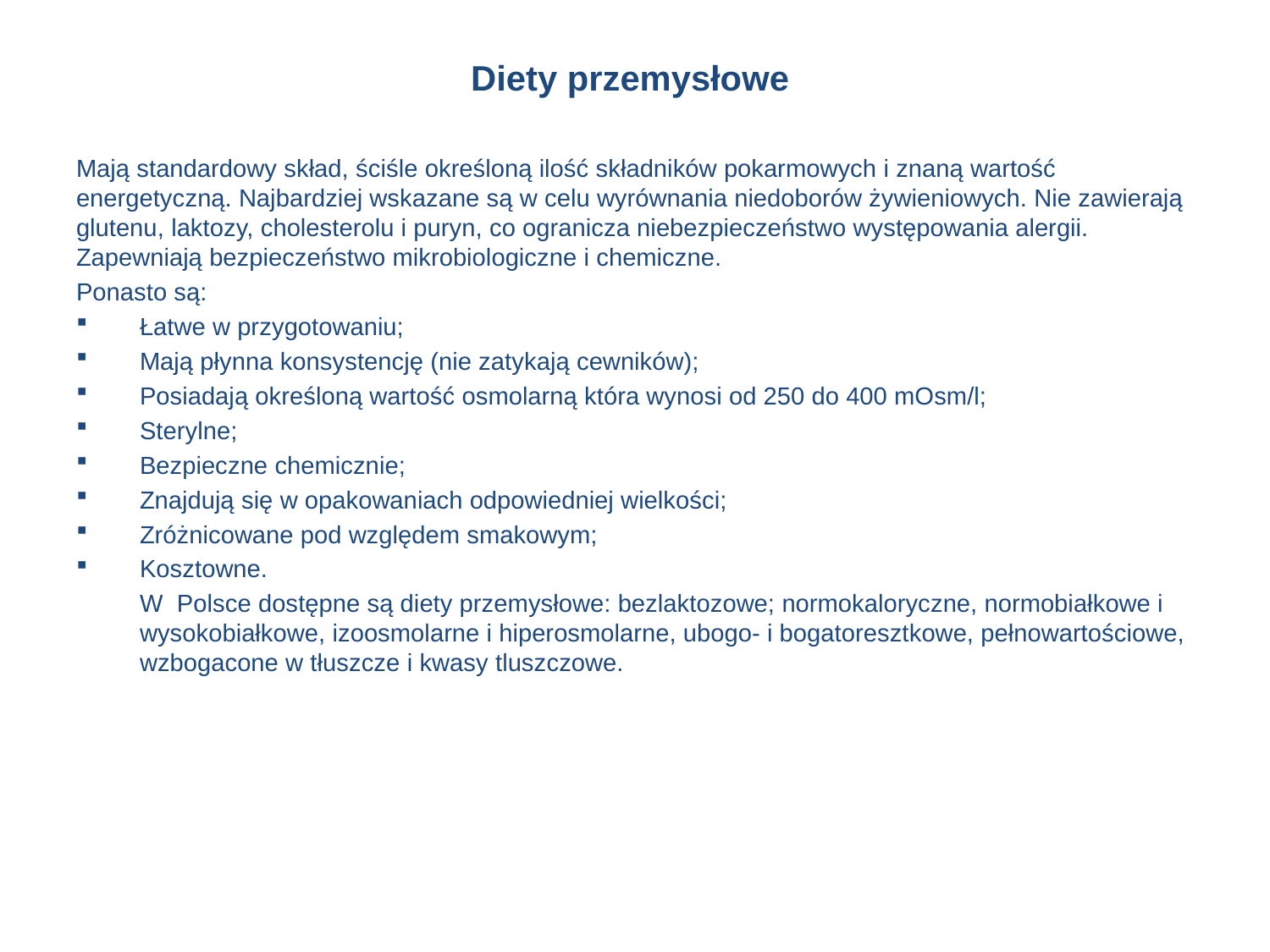

# Diety przemysłowe
Mają standardowy skład, ściśle określoną ilość składników pokarmowych i znaną wartość energetyczną. Najbardziej wskazane są w celu wyrównania niedoborów żywieniowych. Nie zawierają glutenu, laktozy, cholesterolu i puryn, co ogranicza niebezpieczeństwo występowania alergii. Zapewniają bezpieczeństwo mikrobiologiczne i chemiczne.
Ponasto są:
Łatwe w przygotowaniu;
Mają płynna konsystencję (nie zatykają cewników);
Posiadają określoną wartość osmolarną która wynosi od 250 do 400 mOsm/l;
Sterylne;
Bezpieczne chemicznie;
Znajdują się w opakowaniach odpowiedniej wielkości;
Zróżnicowane pod względem smakowym;
Kosztowne.
	W  Polsce dostępne są diety przemysłowe: bezlaktozowe; normokaloryczne, normobiałkowe i wysokobiałkowe, izoosmolarne i hiperosmolarne, ubogo- i bogatoresztkowe, pełnowartościowe, wzbogacone w tłuszcze i kwasy tluszczowe.